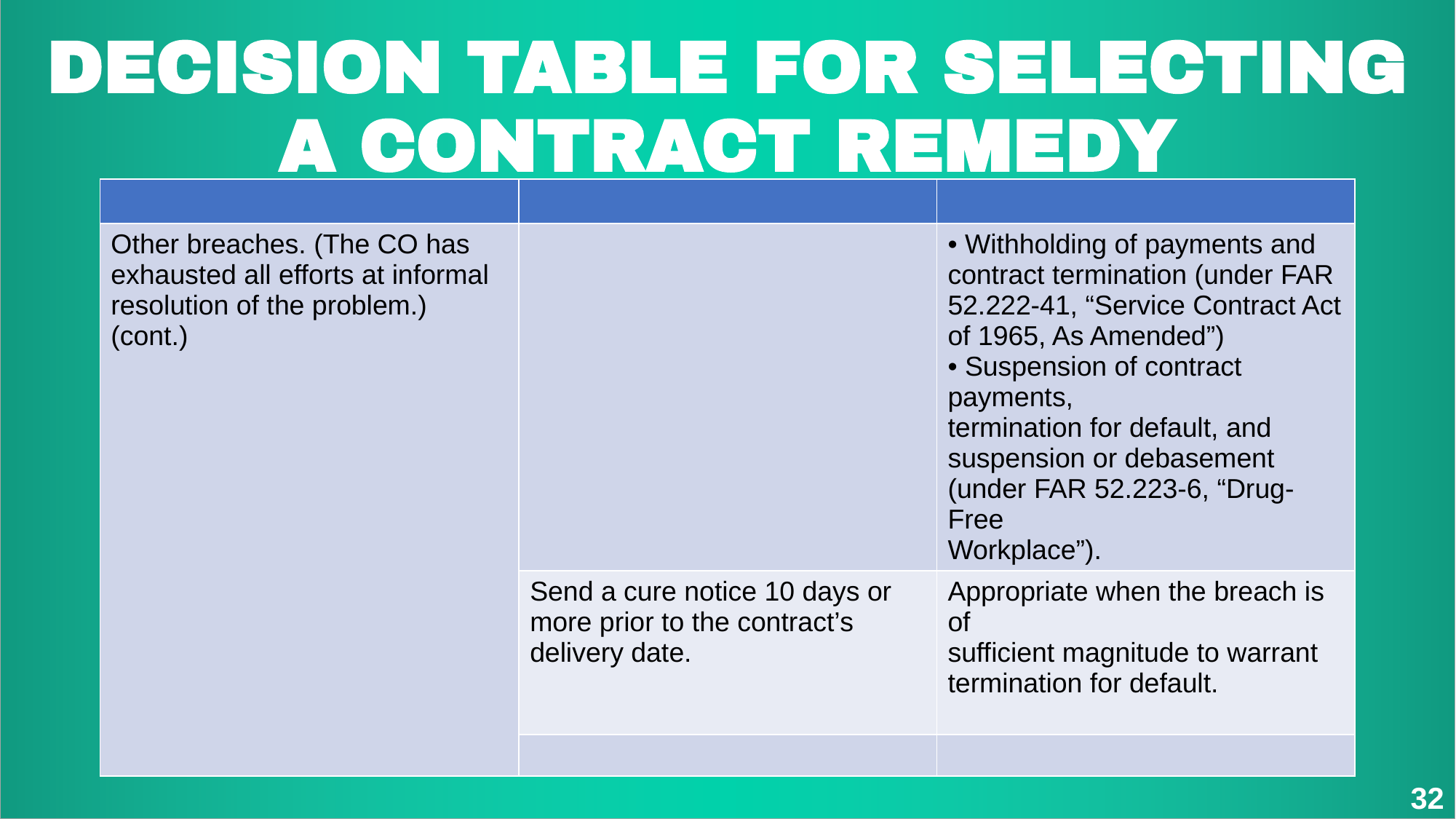

DECISION TABLE FOR SELECTING A CONTRACT REMEDY
|  |  |  |
| --- | --- | --- |
| Other breaches. (The CO has exhausted all efforts at informal resolution of the problem.) (cont.) |  | • Withholding of payments and contract termination (under FAR 52.222-41, “Service Contract Act of 1965, As Amended”) • Suspension of contract payments, termination for default, and suspension or debasement (under FAR 52.223-6, “Drug-Free Workplace”). |
|  | Send a cure notice 10 days or more prior to the contract’s delivery date. | Appropriate when the breach is of sufficient magnitude to warrant termination for default. |
|  |  |  |
32